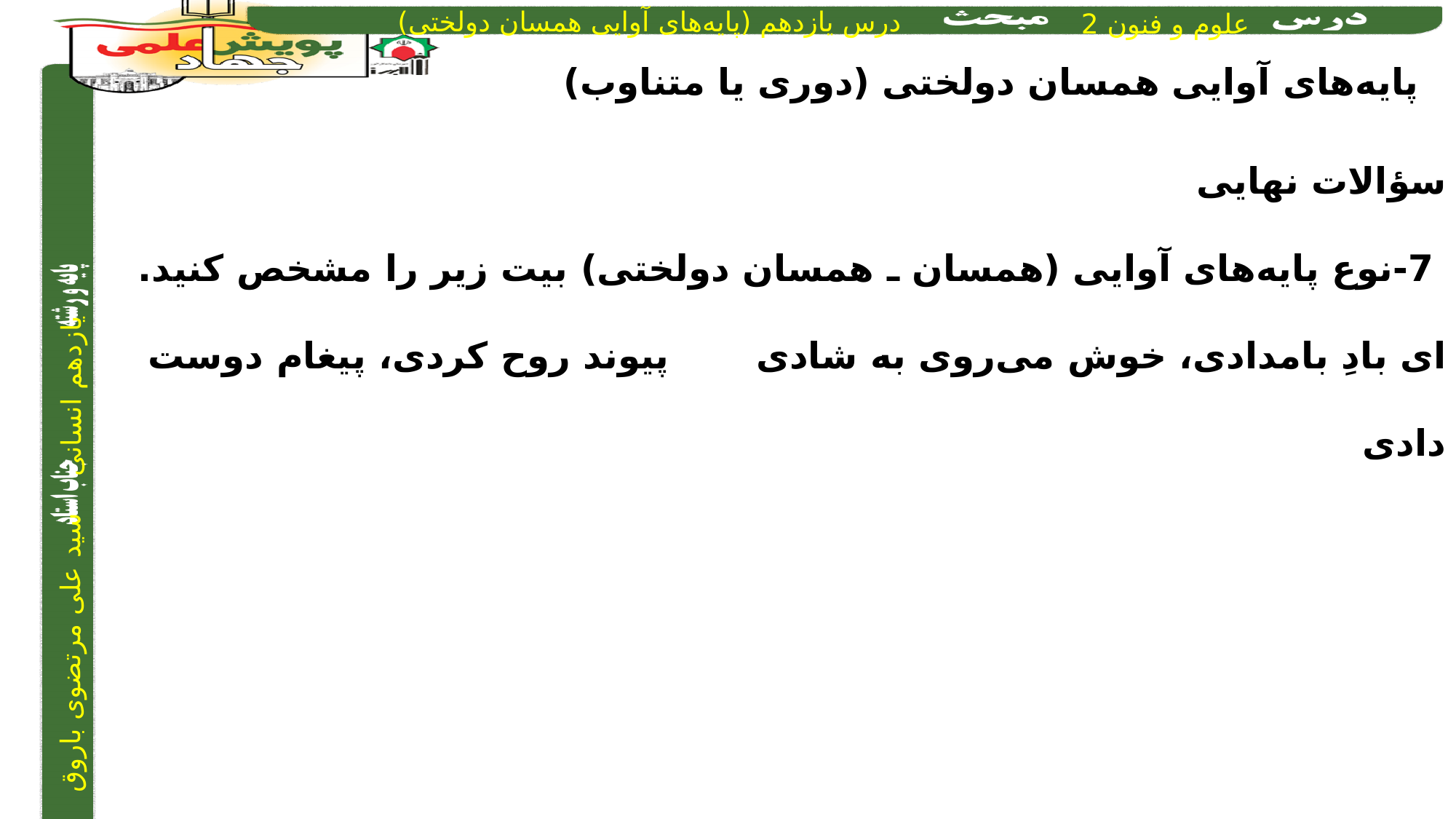

پایه‌های آوایی همسان دولختی (دوری یا متناوب)
سؤالات نهایی
 7-نوع پایه‌های آوایی (همسان ـ همسان دولختی) بیت زیر را مشخص کنید.
ای بادِ بامدادی، خوش می‌روی به شادی	 	 پیوند روح کردی، پیغام دوست دادی